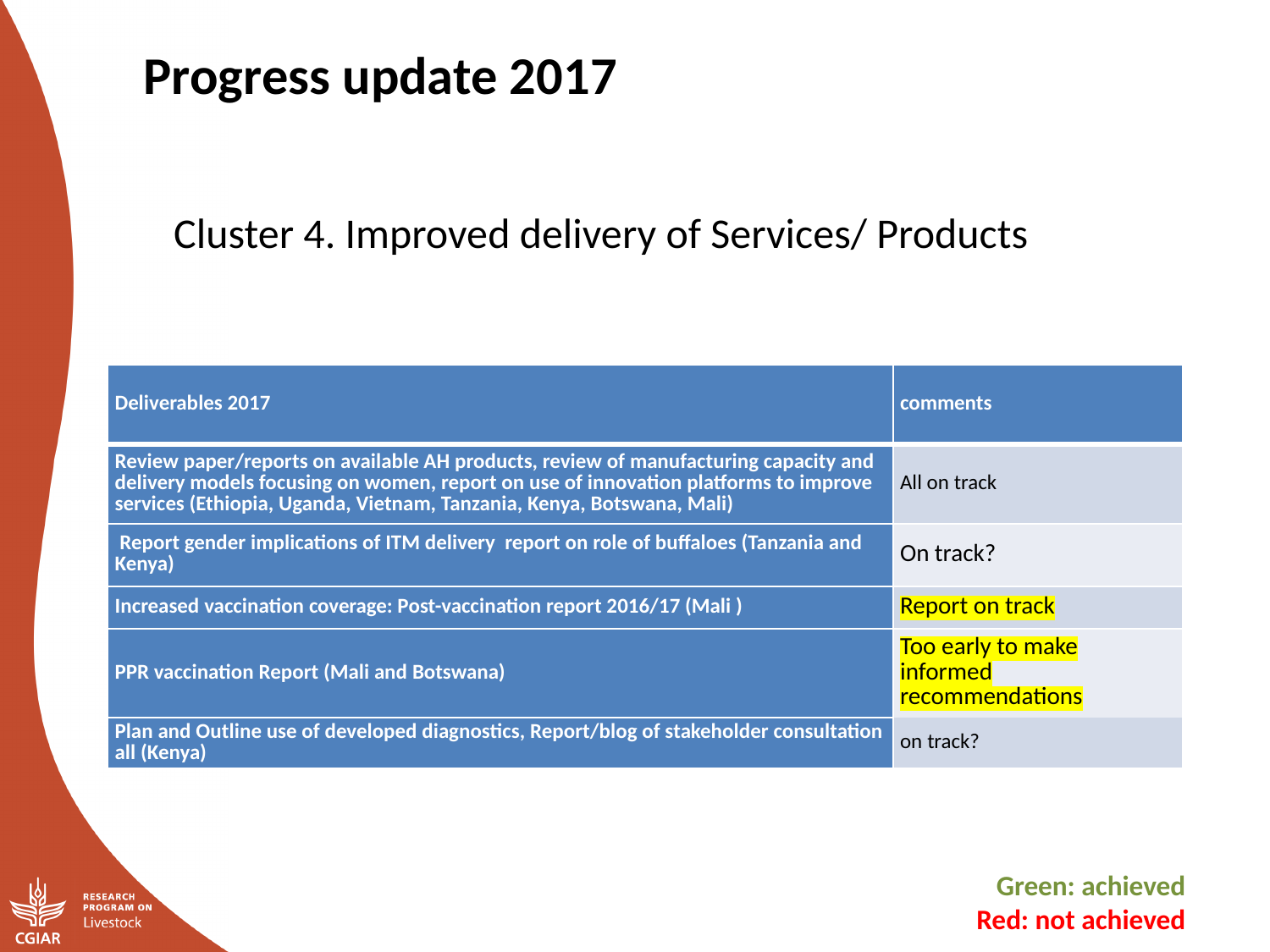

Progress update 2017
Cluster 4. Improved delivery of Services/ Products
| Deliverables 2017 | comments |
| --- | --- |
| Review paper/reports on available AH products, review of manufacturing capacity and delivery models focusing on women, report on use of innovation platforms to improve services (Ethiopia, Uganda, Vietnam, Tanzania, Kenya, Botswana, Mali) | All on track |
| Report gender implications of ITM delivery report on role of buffaloes (Tanzania and Kenya) | On track? |
| Increased vaccination coverage: Post-vaccination report 2016/17 (Mali ) | Report on track |
| PPR vaccination Report (Mali and Botswana) | Too early to make informed recommendations |
|  | on track? |
| Plan and Outline use of developed diagnostics, Report/blog of stakeholder consultation all (Kenya) |  |
Green: achieved
Red: not achieved